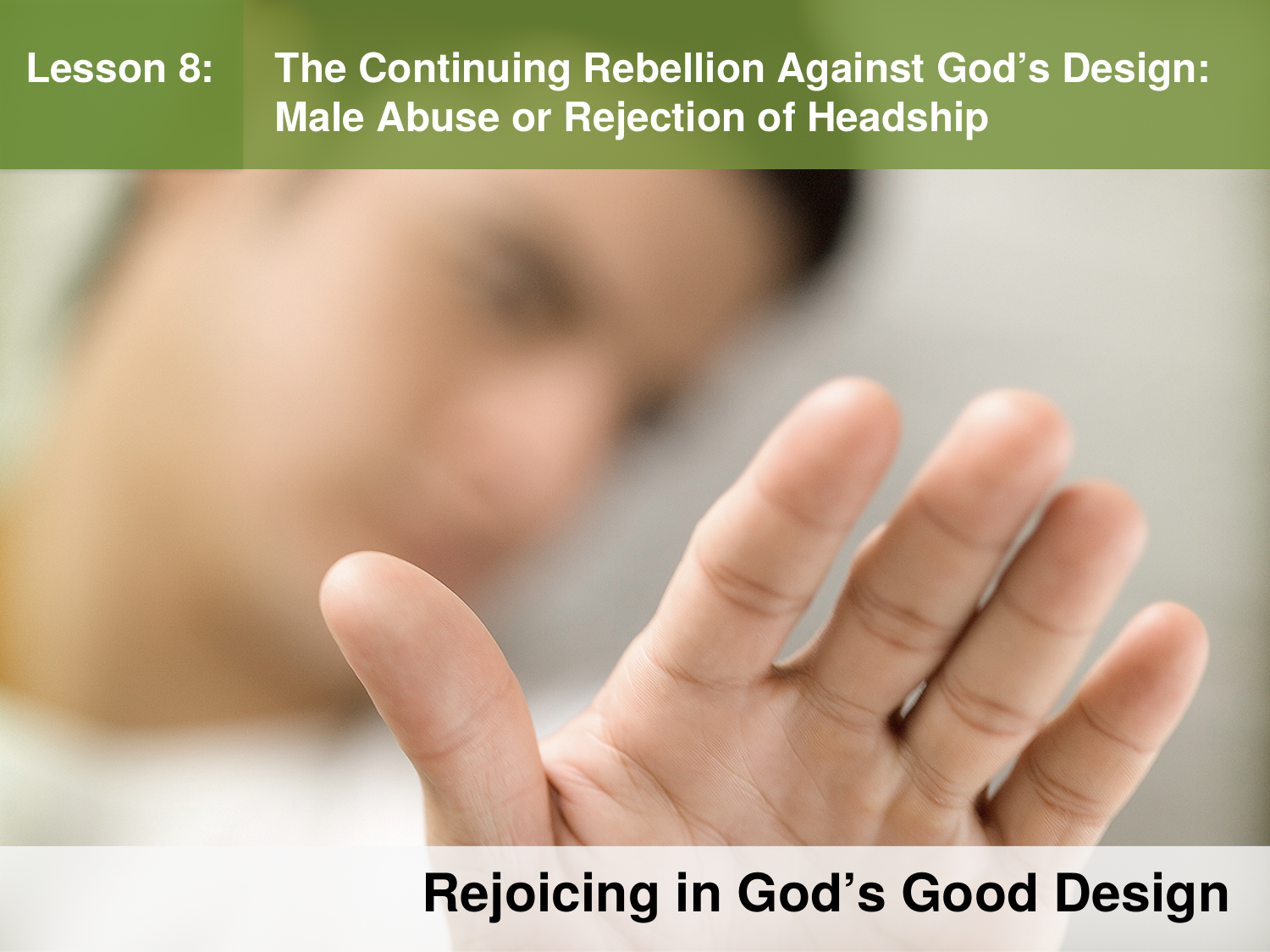

Lesson 8: 	The Continuing Rebellion Against God’s Design: Male Abuse or Rejection of Headship
Rejoicing in God’s Good Design